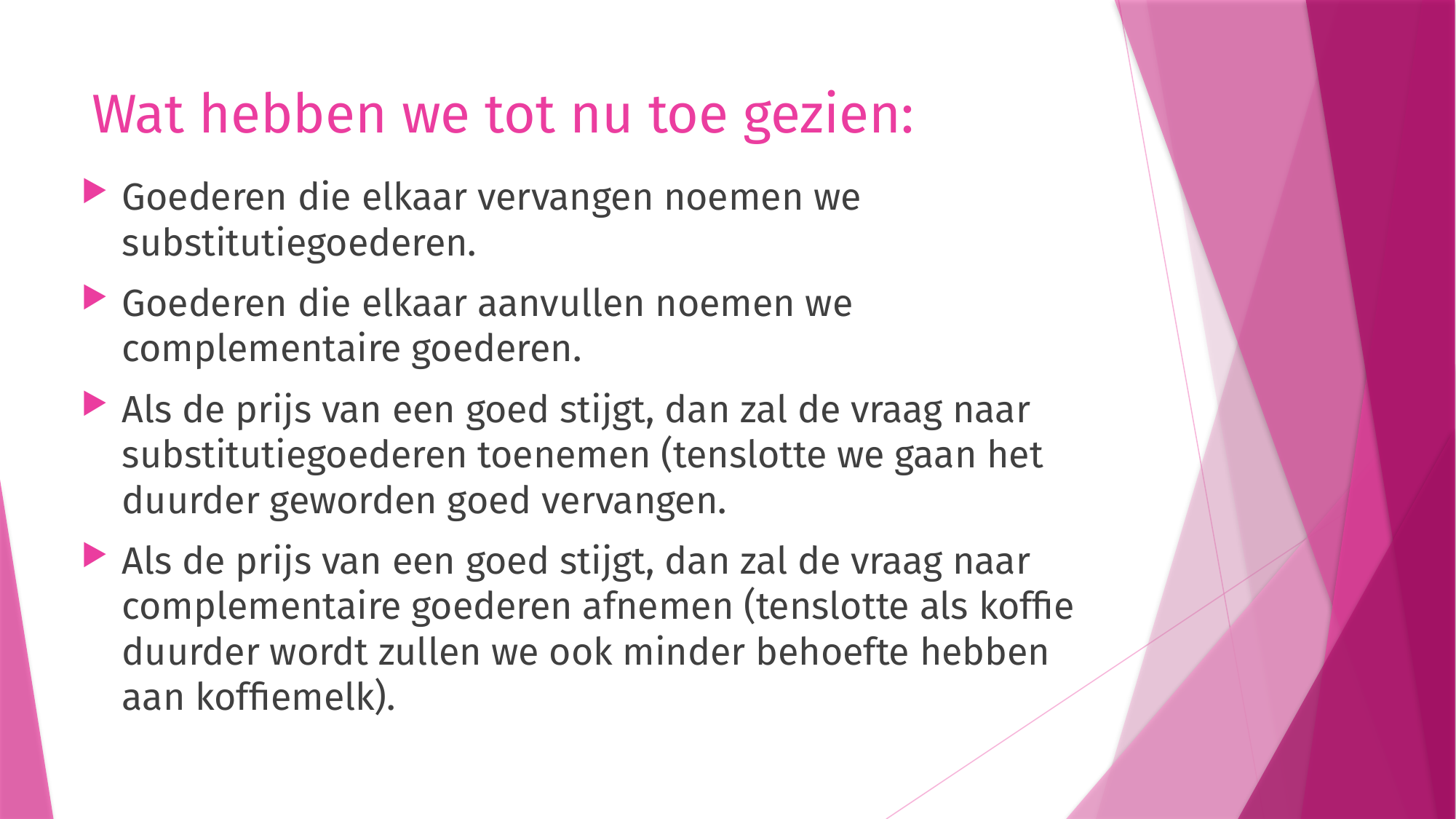

# Wat hebben we tot nu toe gezien:
Goederen die elkaar vervangen noemen we substitutiegoederen.
Goederen die elkaar aanvullen noemen we complementaire goederen.
Als de prijs van een goed stijgt, dan zal de vraag naar substitutiegoederen toenemen (tenslotte we gaan het duurder geworden goed vervangen.
Als de prijs van een goed stijgt, dan zal de vraag naar complementaire goederen afnemen (tenslotte als koffie duurder wordt zullen we ook minder behoefte hebben aan koffiemelk).